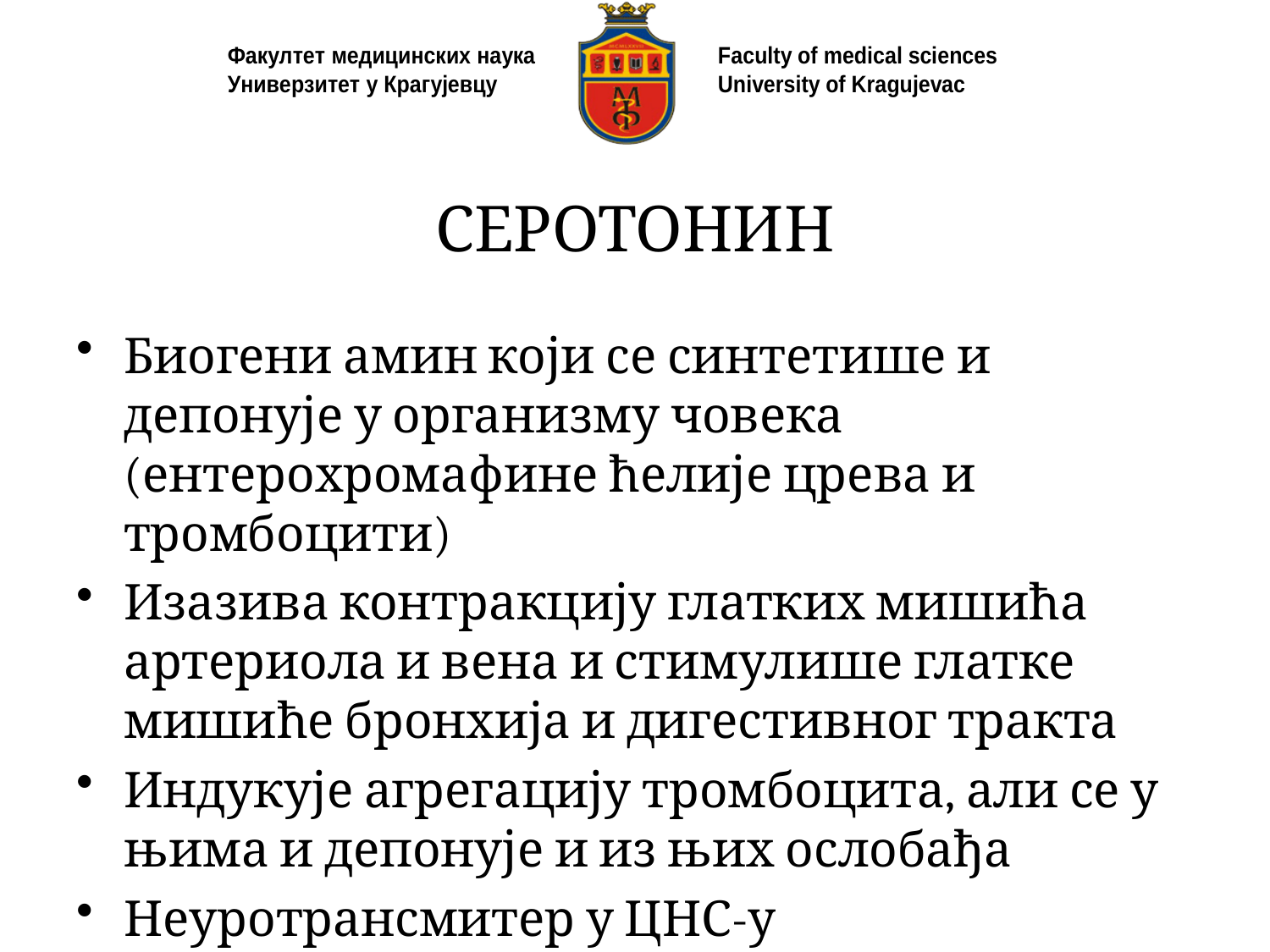

# СЕРОТОНИН
Биогени амин који се синтетише и депонује у организму човека (ентерохромафине ћелије црева и тромбоцити)
Изазива контракцију глатких мишића артериола и вена и стимулише глатке мишиће бронхија и дигестивног тракта
Индукује агрегацију тромбоцита, али се у њима и депонује и из њих ослобађа
Неуротрансмитер у ЦНС-у